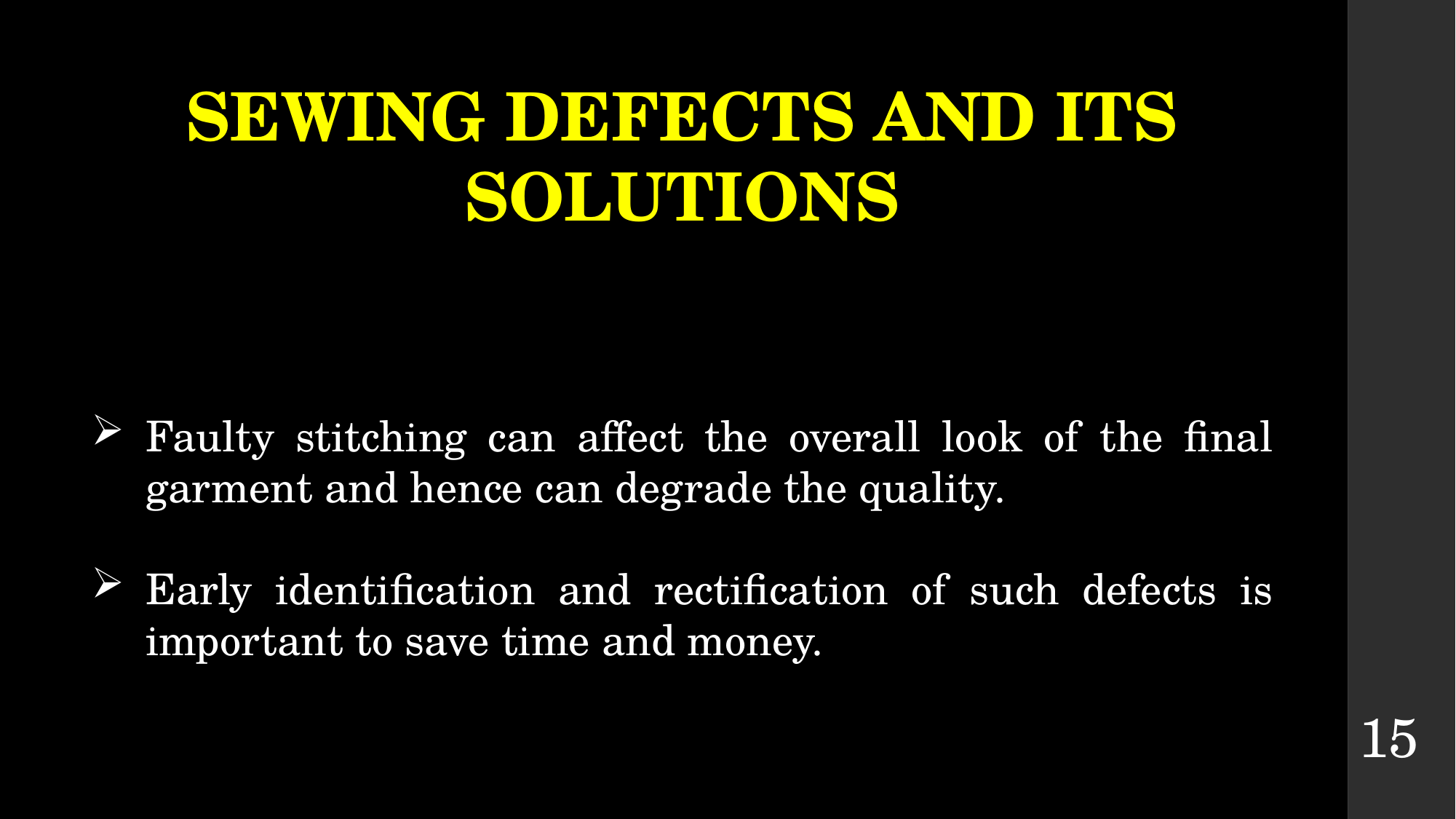

# SEWING DEFECTS AND ITS SOLUTIONS
Faulty stitching can affect the overall look of the final garment and hence can degrade the quality.

Early identification and rectification of such defects is important to save time and money.
15